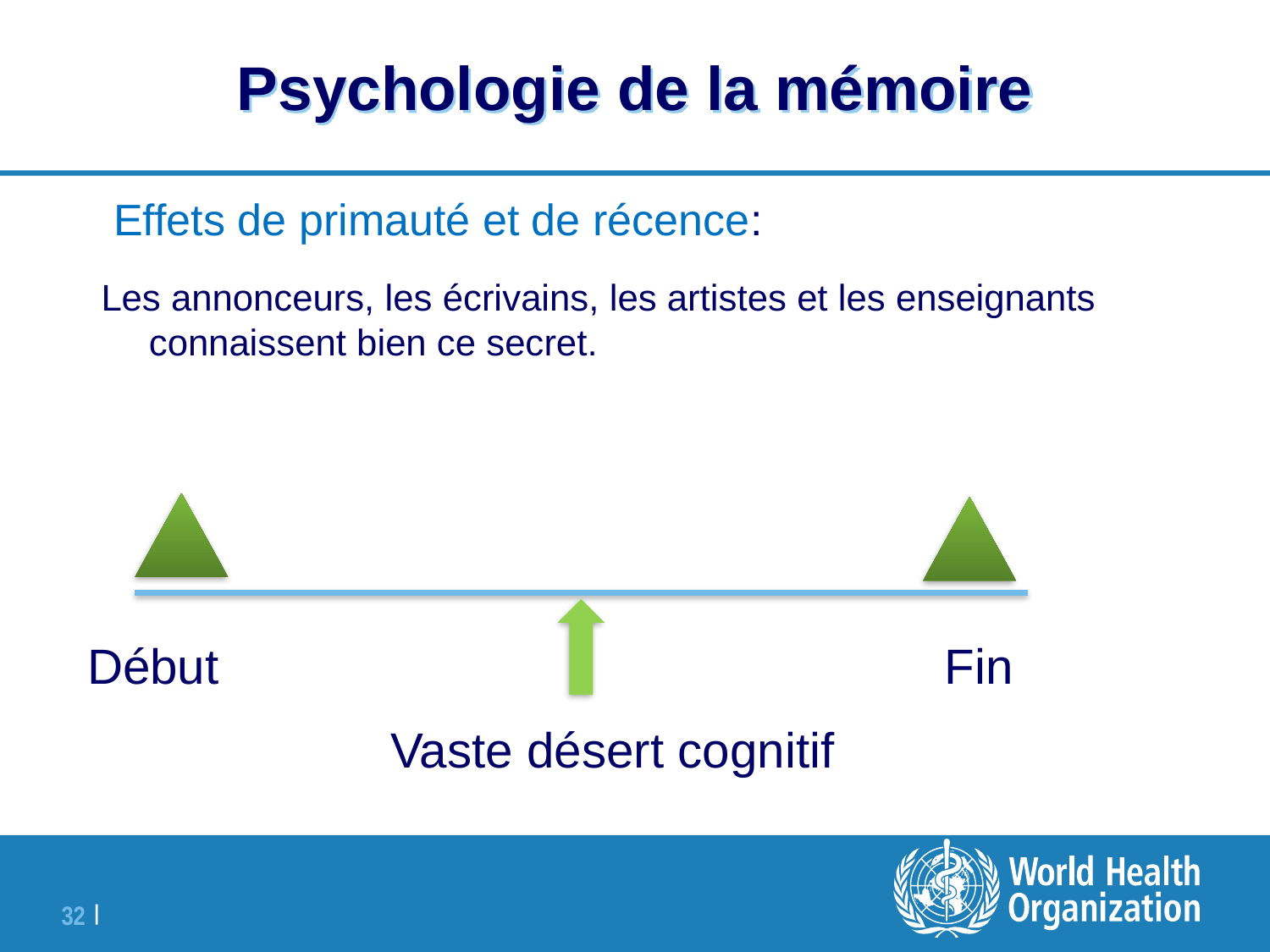

# Psychologie de la mémoire
 Effets de primauté et de récence:
Les annonceurs, les écrivains, les artistes et les enseignants connaissent bien ce secret.

Début
Fin
Vaste désert cognitif